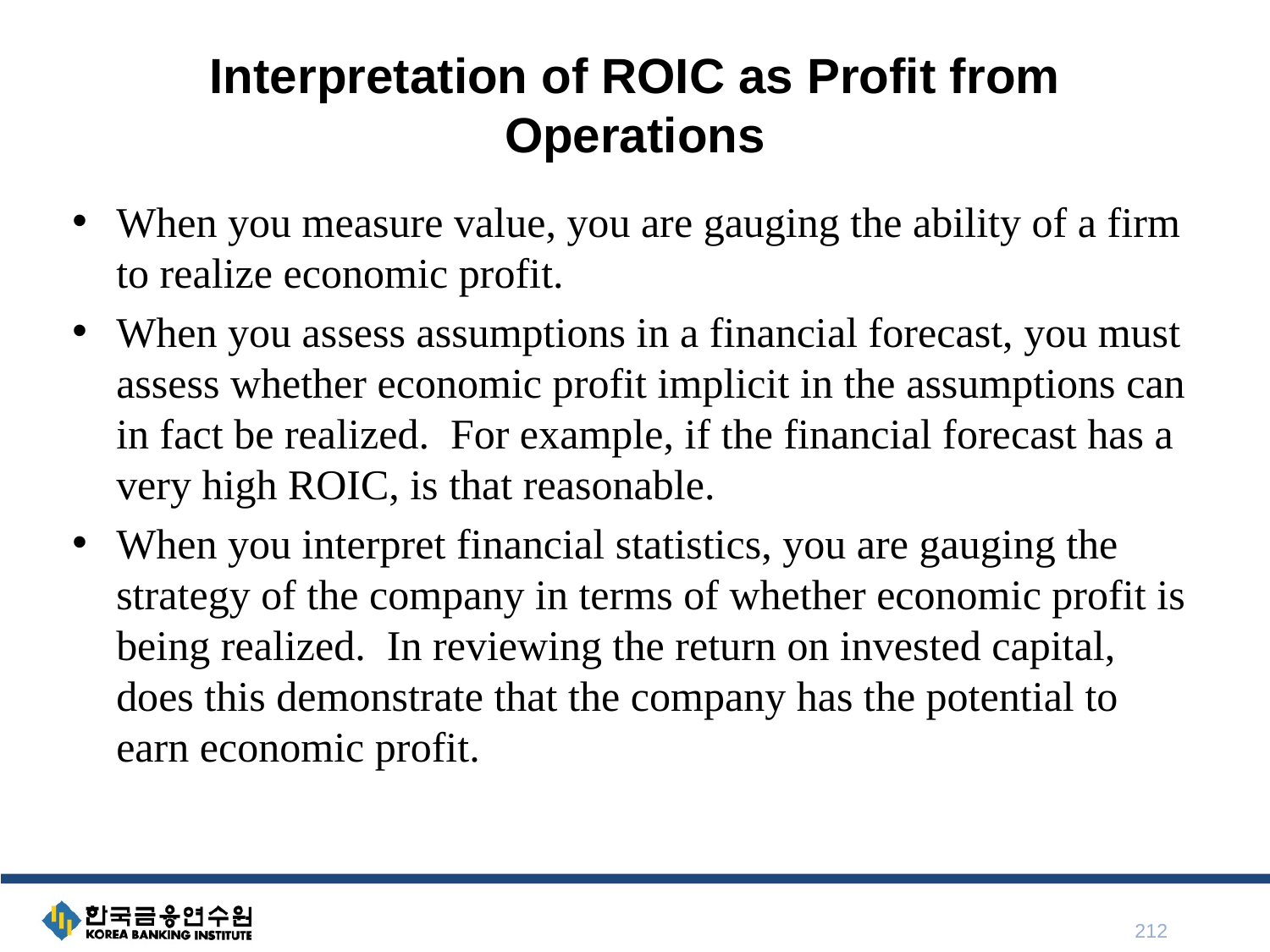

# Interpretation of ROIC as Profit from Operations
When you measure value, you are gauging the ability of a firm to realize economic profit.
When you assess assumptions in a financial forecast, you must assess whether economic profit implicit in the assumptions can in fact be realized.  For example, if the financial forecast has a very high ROIC, is that reasonable.
When you interpret financial statistics, you are gauging the strategy of the company in terms of whether economic profit is being realized.  In reviewing the return on invested capital, does this demonstrate that the company has the potential to earn economic profit.

212